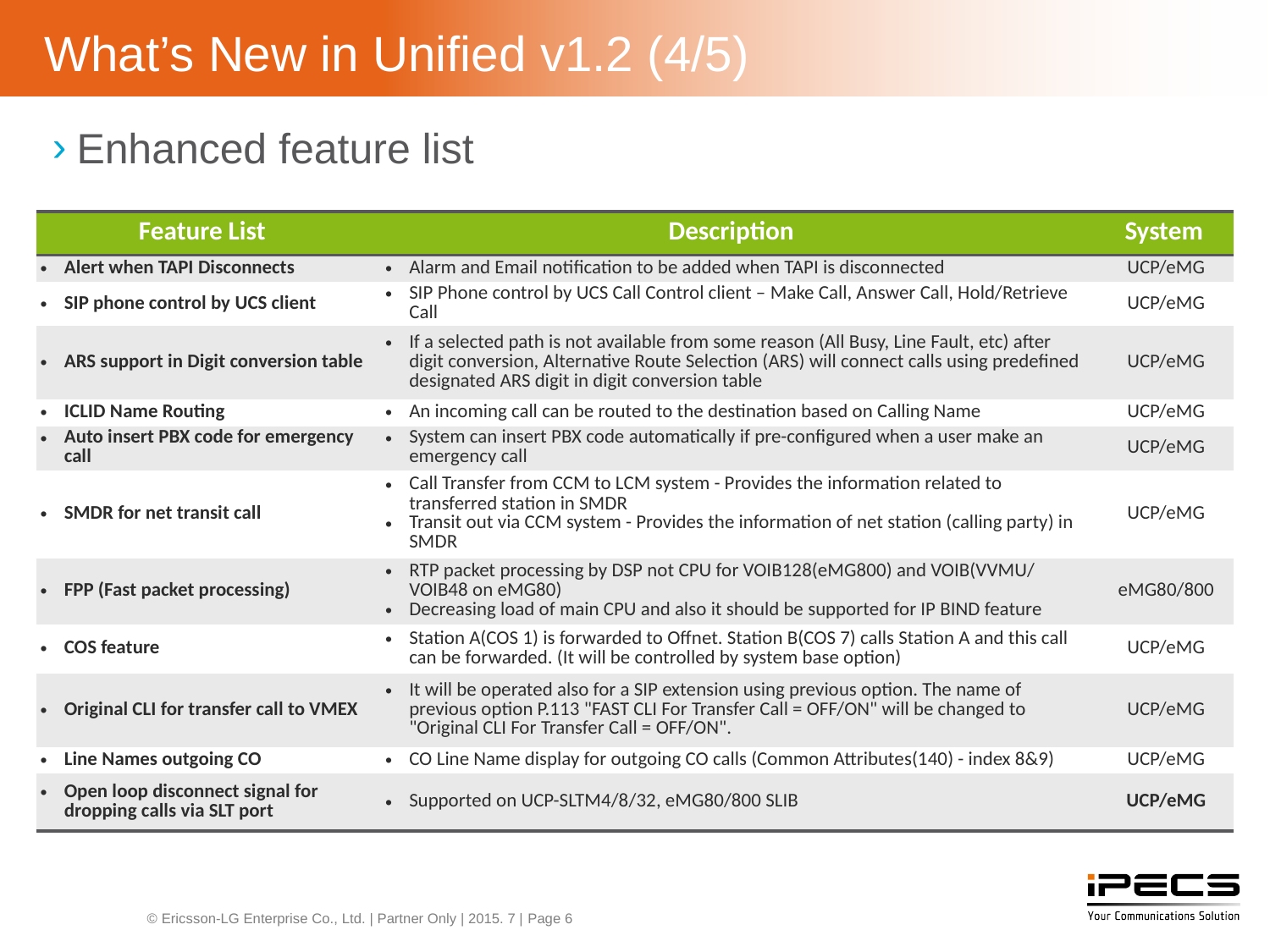

# What’s New in Unified v1.2 (4/5)
Enhanced feature list
| Feature List | Description | System |
| --- | --- | --- |
| Alert when TAPI Disconnects | Alarm and Email notification to be added when TAPI is disconnected | UCP/eMG |
| SIP phone control by UCS client | SIP Phone control by UCS Call Control client – Make Call, Answer Call, Hold/Retrieve Call | UCP/eMG |
| ARS support in Digit conversion table | If a selected path is not available from some reason (All Busy, Line Fault, etc) after digit conversion, Alternative Route Selection (ARS) will connect calls using predefined designated ARS digit in digit conversion table | UCP/eMG |
| ICLID Name Routing | An incoming call can be routed to the destination based on Calling Name | UCP/eMG |
| Auto insert PBX code for emergency call | System can insert PBX code automatically if pre-configured when a user make an emergency call | UCP/eMG |
| SMDR for net transit call | Call Transfer from CCM to LCM system - Provides the information related to transferred station in SMDR Transit out via CCM system - Provides the information of net station (calling party) in SMDR | UCP/eMG |
| FPP (Fast packet processing) | RTP packet processing by DSP not CPU for VOIB128(eMG800) and VOIB(VVMU/VOIB48 on eMG80) Decreasing load of main CPU and also it should be supported for IP BIND feature | eMG80/800 |
| COS feature | Station A(COS 1) is forwarded to Offnet. Station B(COS 7) calls Station A and this call can be forwarded. (It will be controlled by system base option) | UCP/eMG |
| Original CLI for transfer call to VMEX | It will be operated also for a SIP extension using previous option. The name of previous option P.113 "FAST CLI For Transfer Call = OFF/ON" will be changed to "Original CLI For Transfer Call = OFF/ON". | UCP/eMG |
| Line Names outgoing CO | CO Line Name display for outgoing CO calls (Common Attributes(140) - index 8&9) | UCP/eMG |
| Open loop disconnect signal for dropping calls via SLT port | Supported on UCP-SLTM4/8/32, eMG80/800 SLIB | UCP/eMG |